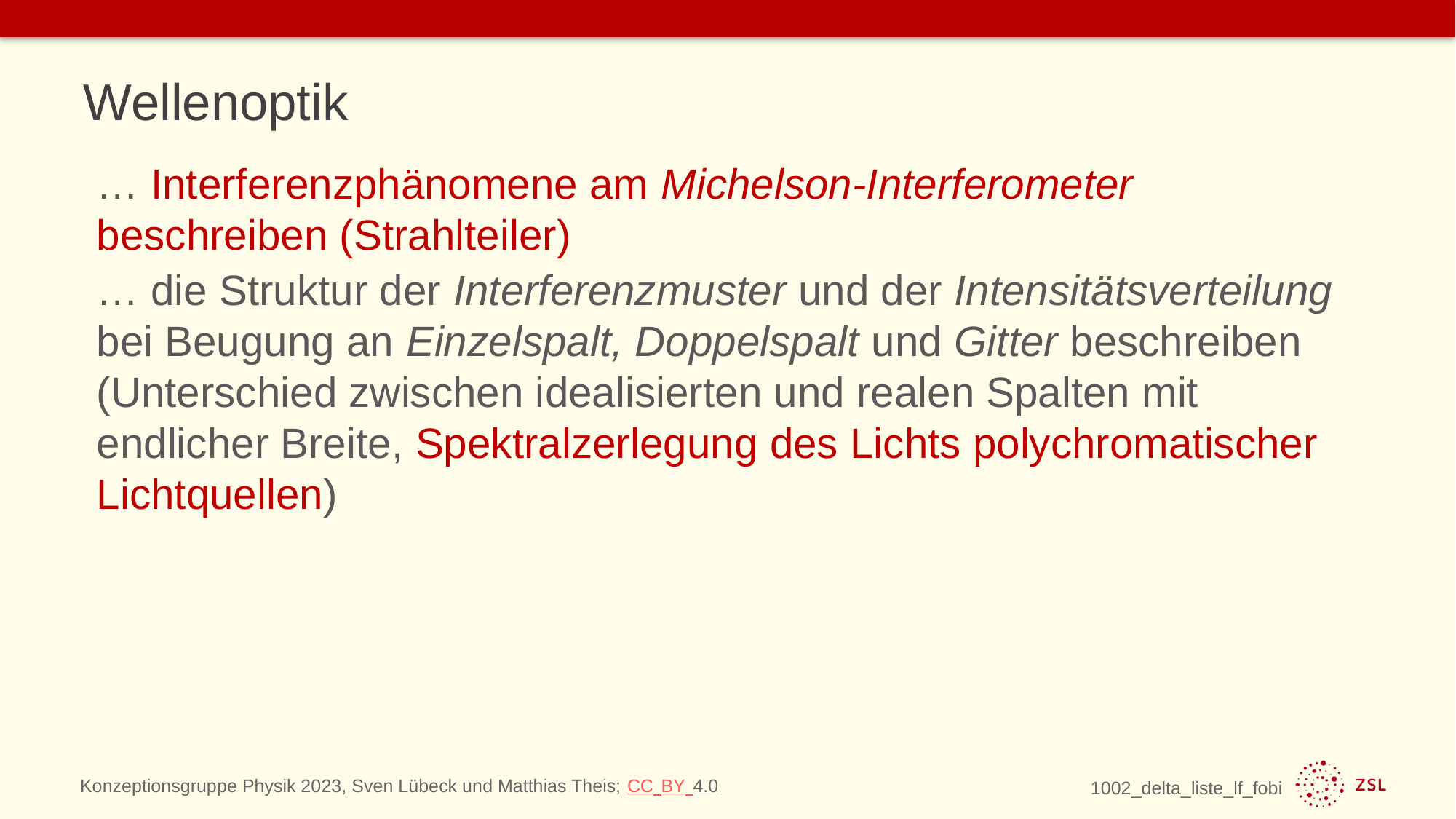

# Wellenoptik
… Interferenzphänomene am Michelson-Interferometer beschreiben (Strahlteiler)
… die Struktur der Interferenzmuster und der Intensitätsverteilung bei Beugung an Einzelspalt, Doppelspalt und Gitter beschreiben (Unterschied zwischen idealisierten und realen Spalten mit endlicher Breite, Spektralzerlegung des Lichts polychromatischer Lichtquellen)